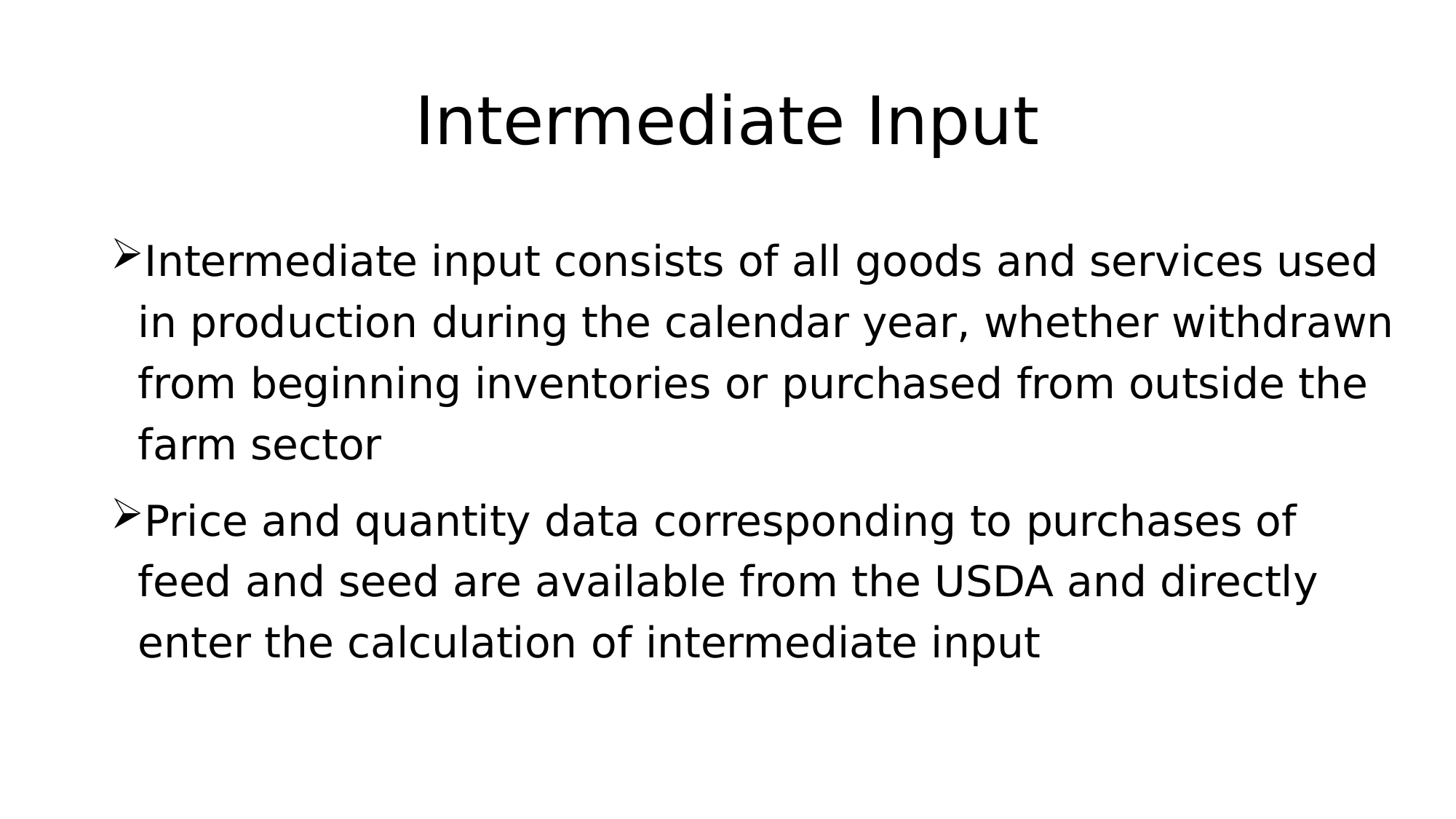

# Intermediate Input
Intermediate input consists of all goods and services used in production during the calendar year, whether withdrawn from beginning inventories or purchased from outside the farm sector
Price and quantity data corresponding to purchases of feed and seed are available from the USDA and directly enter the calculation of intermediate input